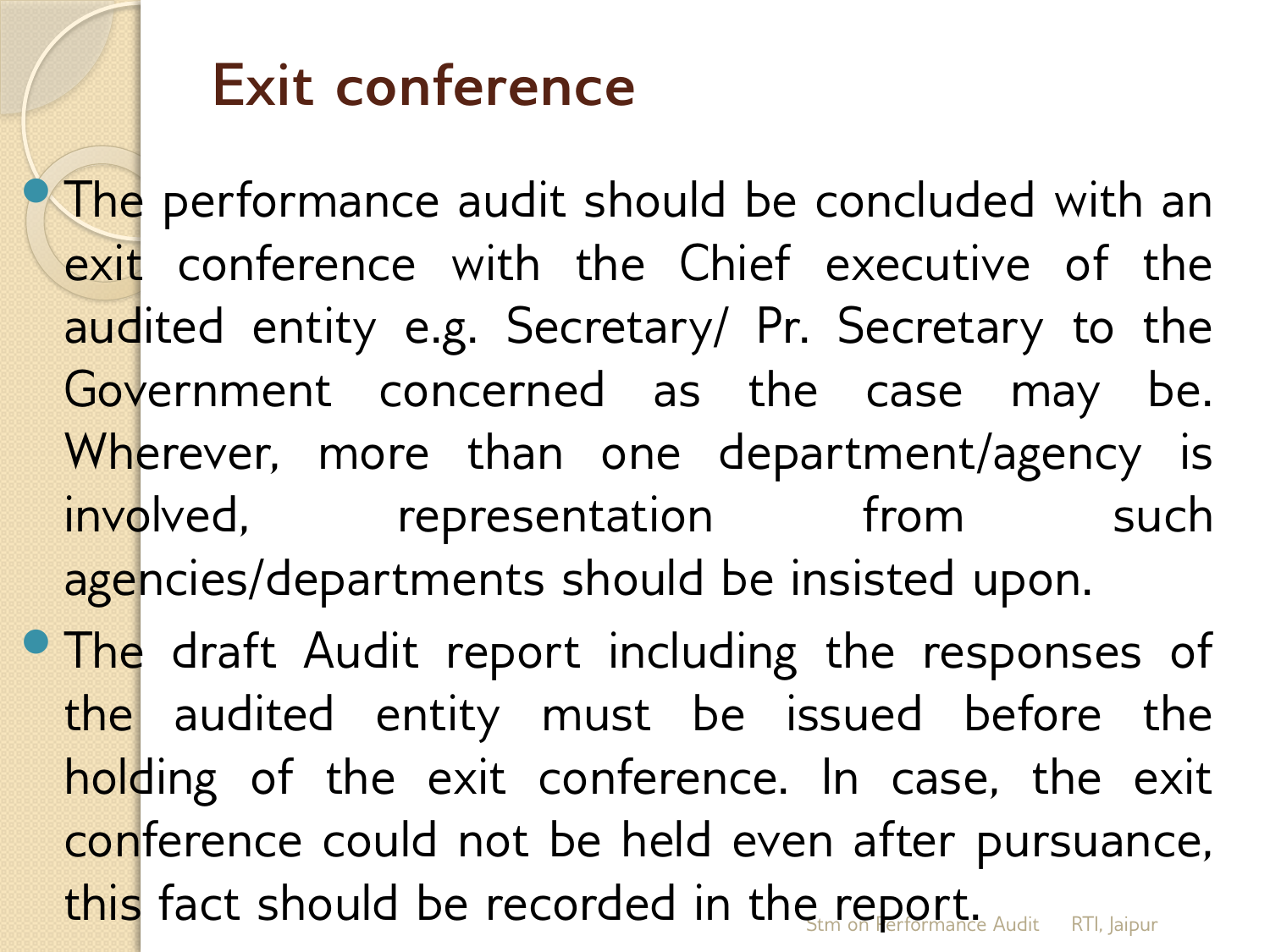

# Exit conference
The performance audit should be concluded with an exit conference with the Chief executive of the audited entity e.g. Secretary/ Pr. Secretary to the Government concerned as the case may be. Wherever, more than one department/agency is involved, representation from such agencies/departments should be insisted upon.
The draft Audit report including the responses of the audited entity must be issued before the holding of the exit conference. In case, the exit conference could not be held even after pursuance, this fact should be recorded in the report.
Stm on Performance Audit     RTI, Jaipur